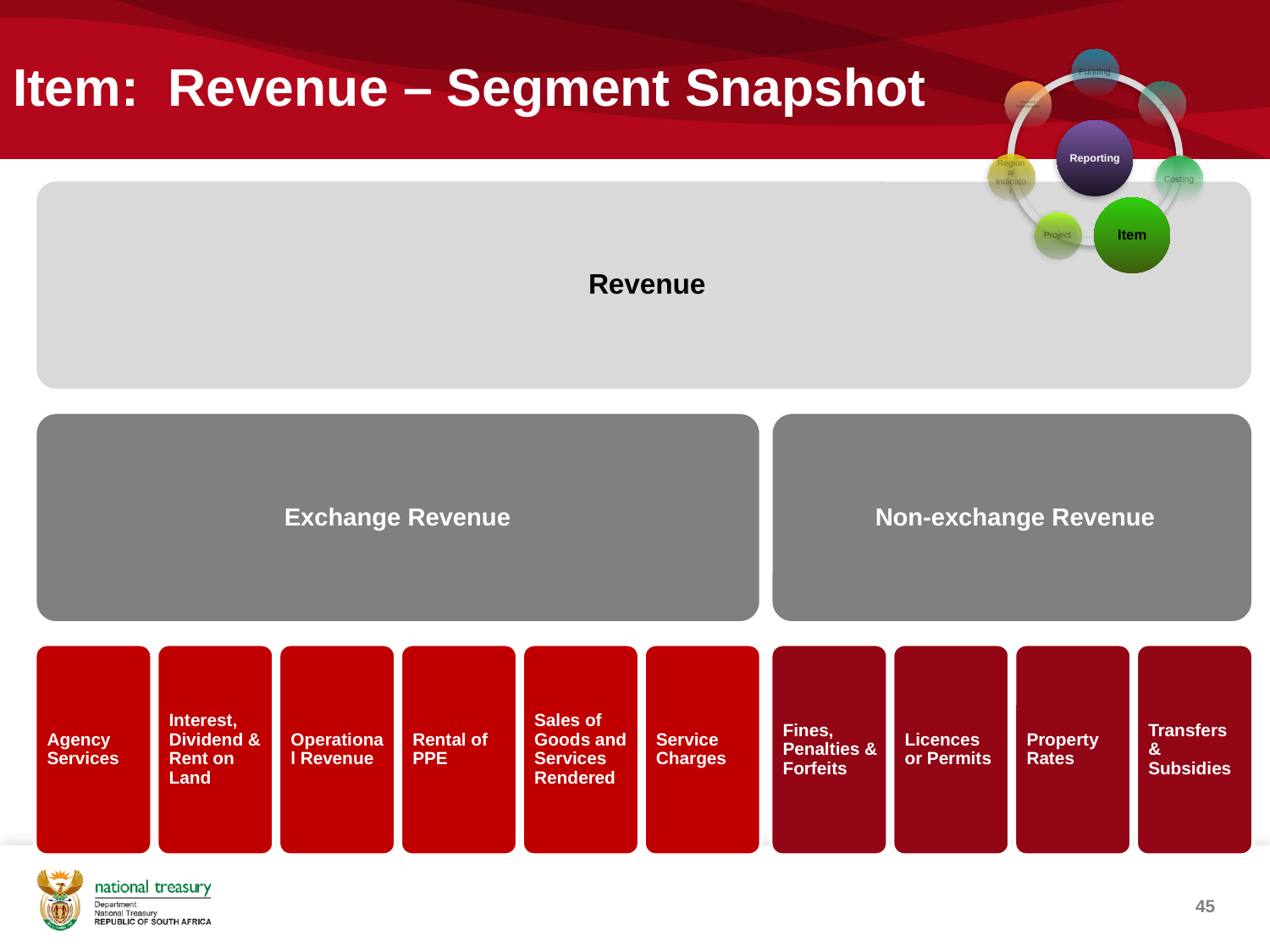

# Item:  Revenue – Segment Snapshot
Reporting
Funding
Function
Costing
Item
Project
Regional Indicator
Standard Classification

Revenue
Exchange Revenue
Agency Services
Interest, Dividend & Rent on Land
Operational Revenue
Rental of PPE
Sales of Goods and Services Rendered
Service Charges
Non-exchange Revenue
Fines, Penalties & Forfeits
Licences or Permits
Property Rates
Transfers & Subsidies
45